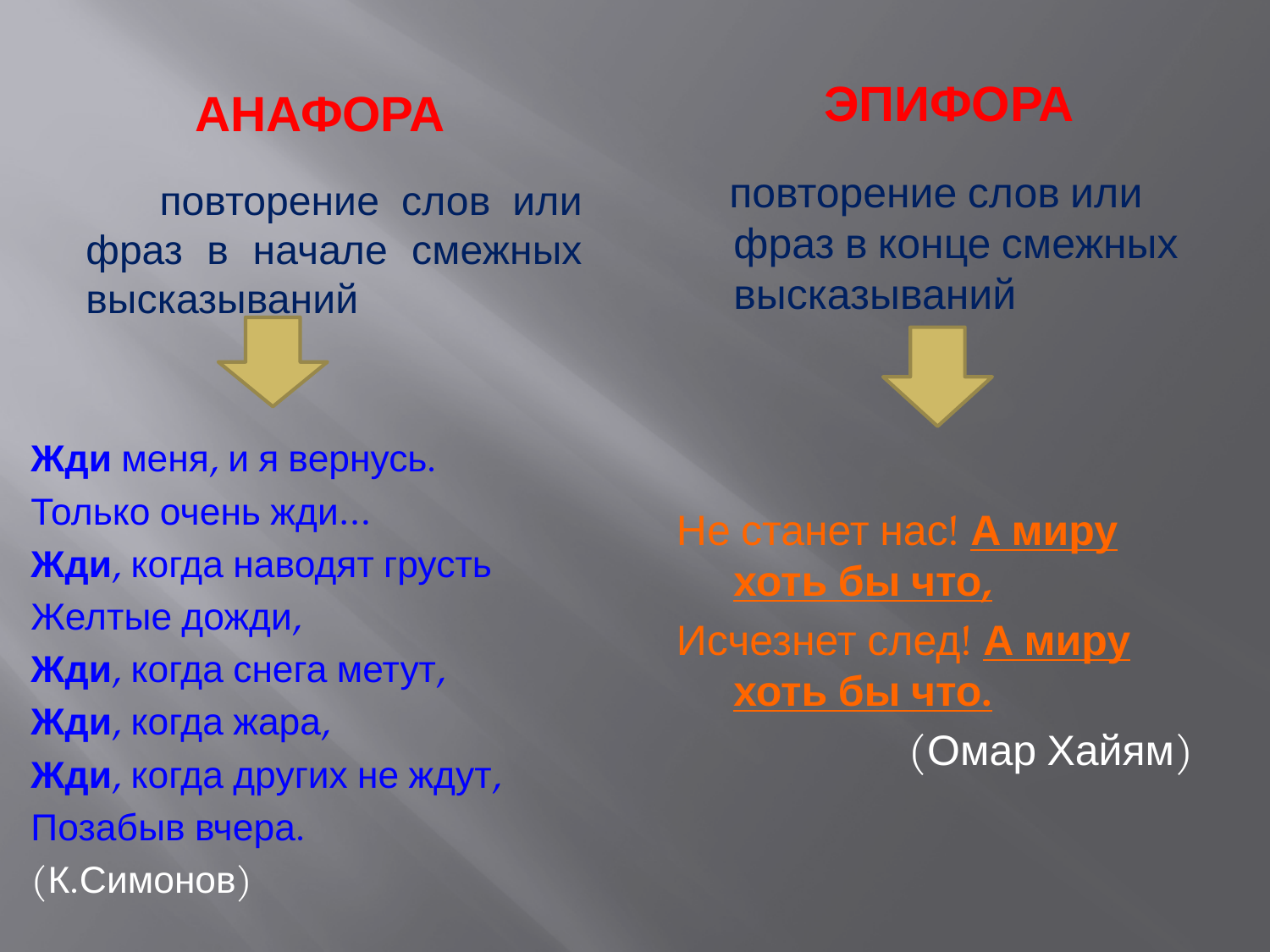

Эпифора
анафора
     повторение слов или фраз в конце смежных высказываний

Не станет нас! А миру хоть бы что,
Исчезнет след! А миру хоть бы что.
(Омар Хайям)

      повторение слов или фраз в начале смежных высказываний

Жди меня, и я вернусь.
Только очень жди…
Жди, когда наводят грусть
Желтые дожди,
Жди, когда снега метут,
Жди, когда жара,
Жди, когда других не ждут,
Позабыв вчера.
(К.Симонов)